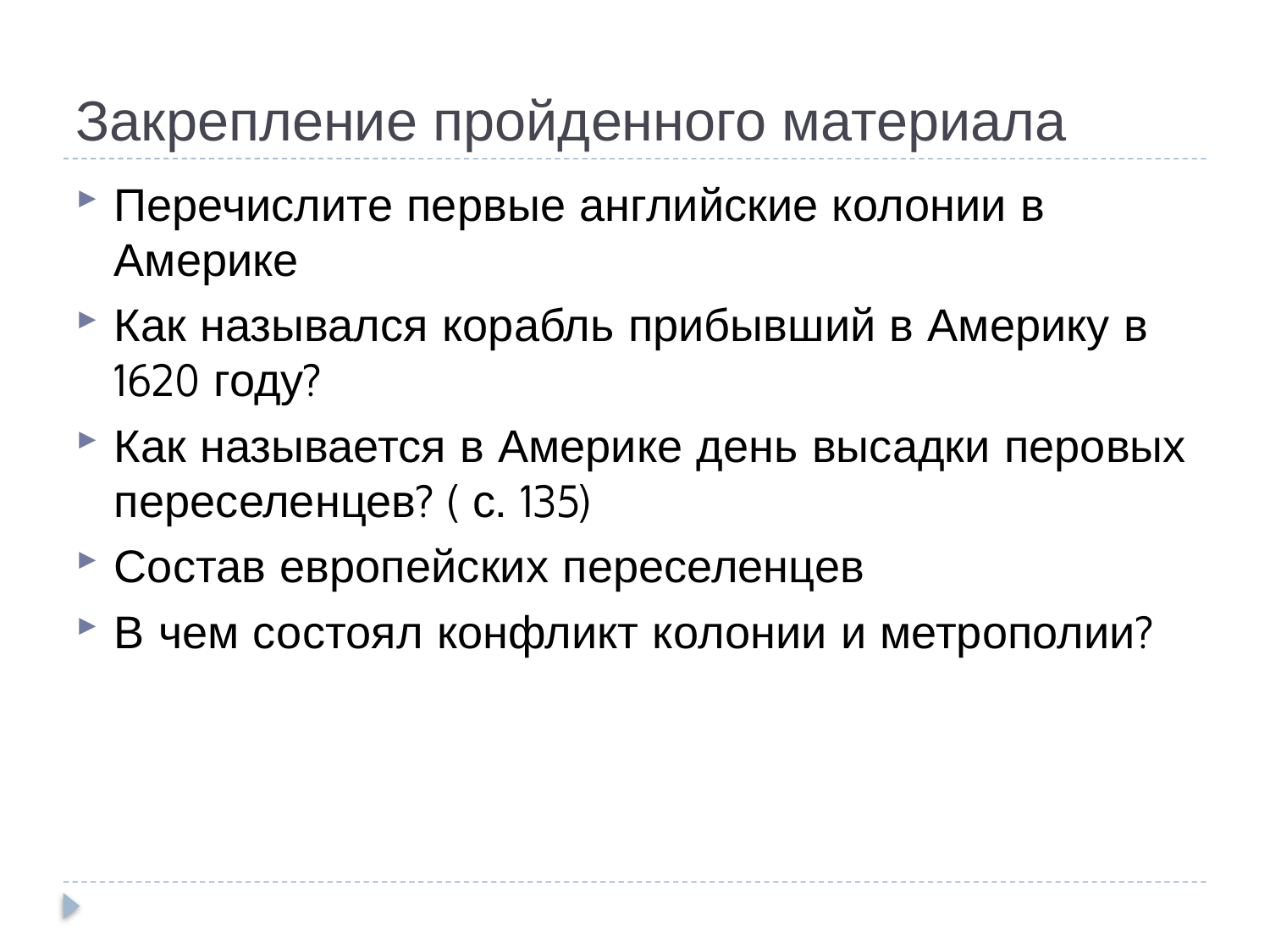

# Закрепление пройденного материала
Перечислите первые английские колонии в Америке
Как назывался корабль прибывший в Америку в 1620 году?
Как называется в Америке день высадки перовых переселенцев? ( с. 135)
Состав европейских переселенцев
В чем состоял конфликт колонии и метрополии?